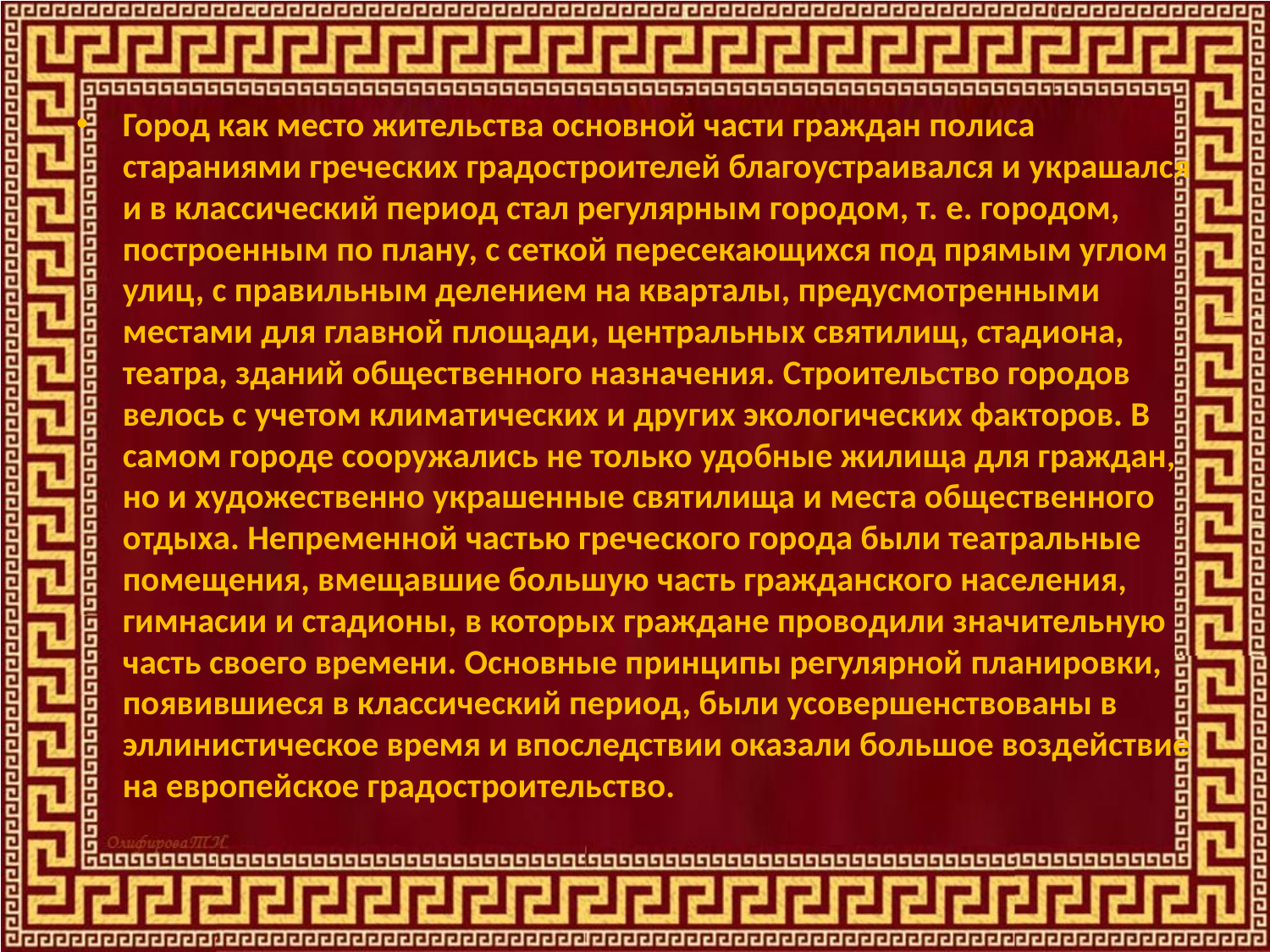

Город как место жительства основной части граждан полиса стараниями греческих градостроителей благоустраивался и украшался и в классический период стал регулярным городом, т. е. городом, построенным по плану, с сеткой пересекающихся под прямым углом улиц, с правильным делением на кварталы, предусмотренными местами для главной площади, центральных святилищ, стадиона, театра, зданий общественного назначения. Строительство городов велось с учетом климатических и других экологических факторов. В самом городе сооружались не только удобные жилища для граждан, но и художественно украшенные святилища и места общественного отдыха. Непременной частью греческого города были театральные помещения, вмещавшие большую часть гражданского населения, гимнасии и стадионы, в которых граждане проводили значительную часть своего времени. Основные принципы регулярной планировки, появившиеся в классический период, были усовершенствованы в эллинистическое время и впоследствии оказали большое воздействие на европейское градостроительство.